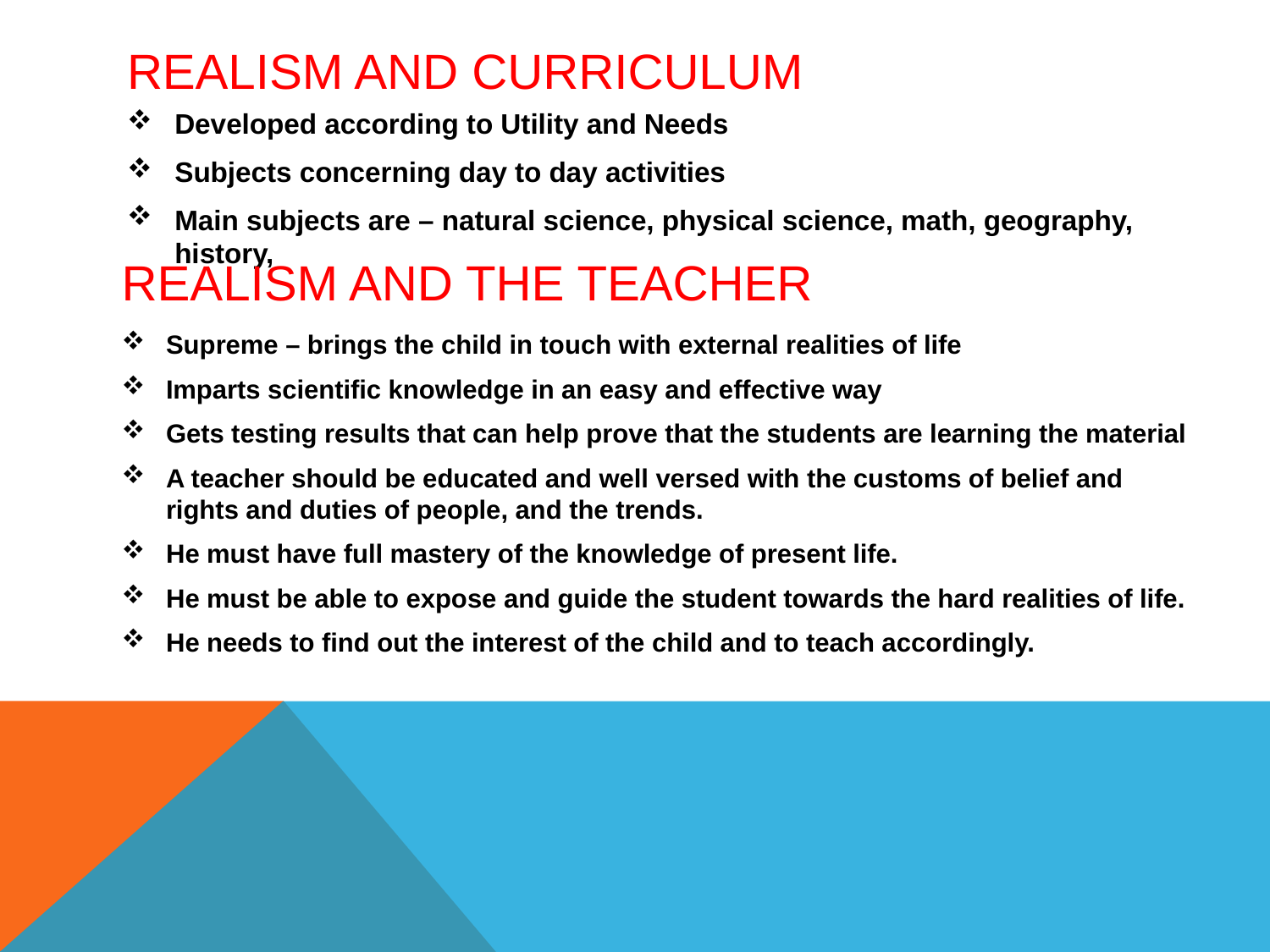

# Realism and Curriculum
Developed according to Utility and Needs
Subjects concerning day to day activities
Main subjects are – natural science, physical science, math, geography, history,
Realism and the Teacher
Supreme – brings the child in touch with external realities of life
Imparts scientific knowledge in an easy and effective way
Gets testing results that can help prove that the students are learning the material
A teacher should be educated and well versed with the customs of belief and rights and duties of people, and the trends.
He must have full mastery of the knowledge of present life.
He must be able to expose and guide the student towards the hard realities of life.
He needs to find out the interest of the child and to teach accordingly.